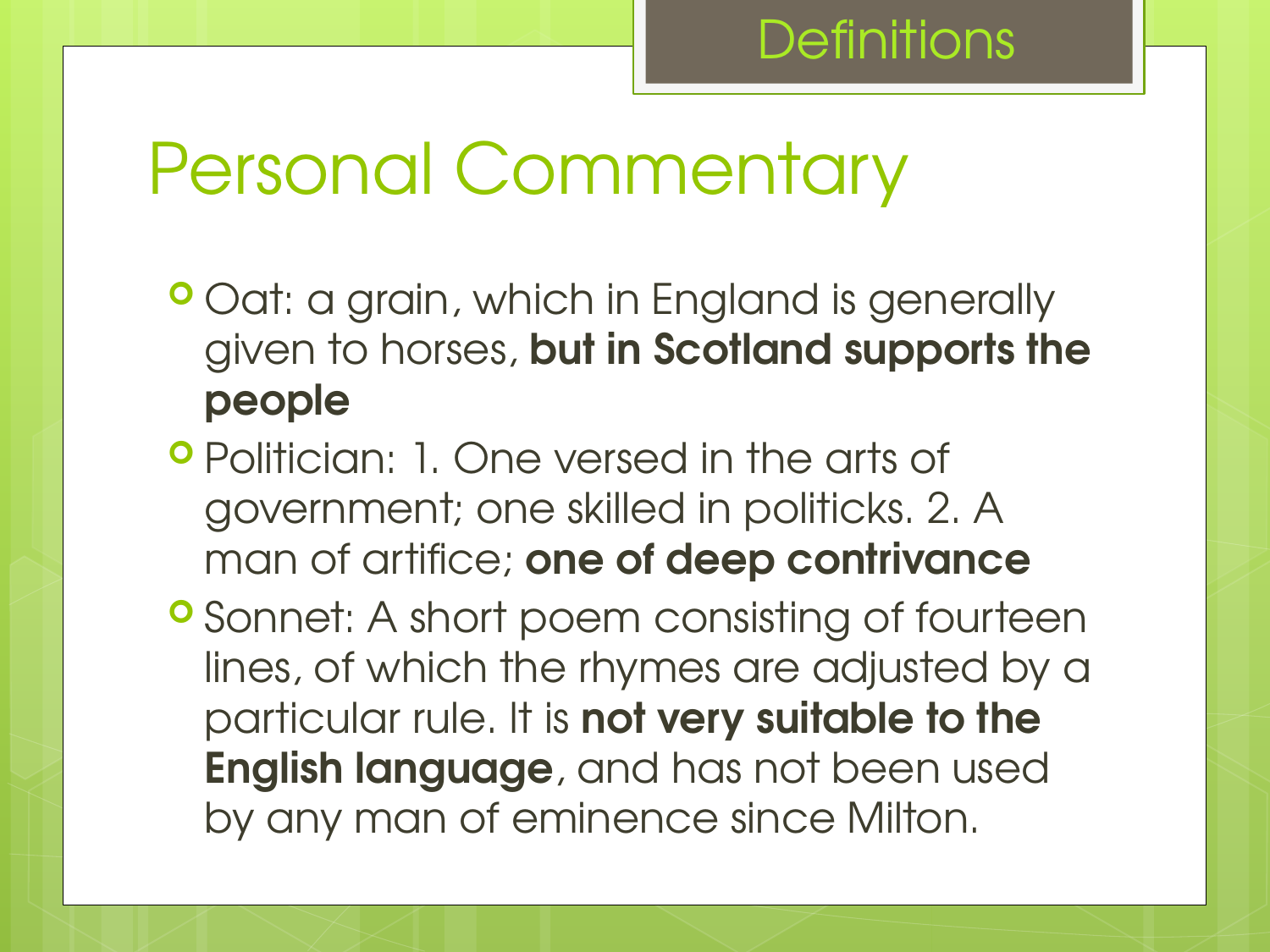

Definitions
# Personal Commentary
Oat: a grain, which in England is generally given to horses, but in Scotland supports the people
Politician: 1. One versed in the arts of government; one skilled in politicks. 2. A man of artifice; one of deep contrivance
Sonnet: A short poem consisting of fourteen lines, of which the rhymes are adjusted by a particular rule. It is not very suitable to the English language, and has not been used by any man of eminence since Milton.